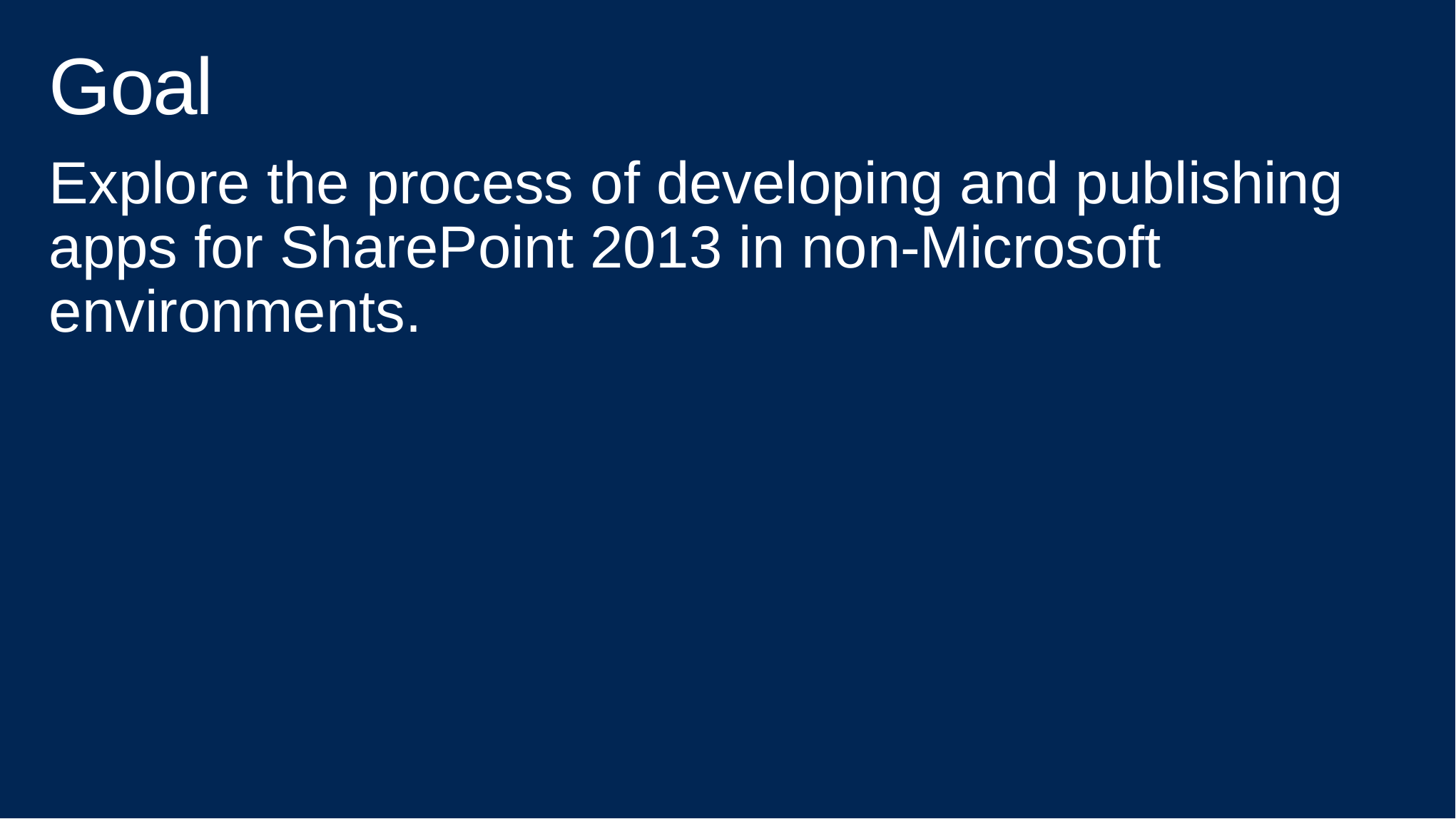

# Goal
Explore the process of developing and publishing apps for SharePoint 2013 in non-Microsoft environments.